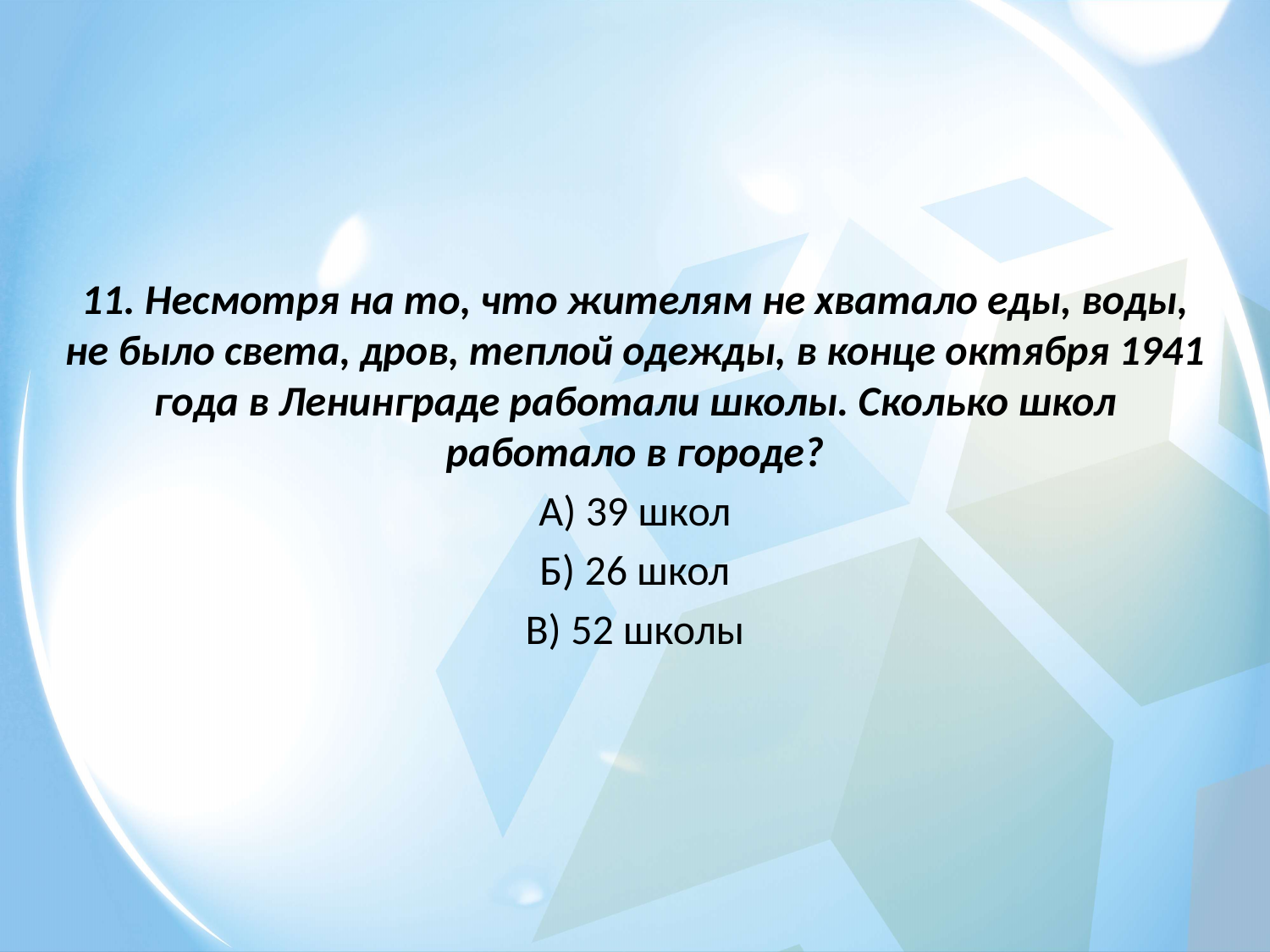

11. Несмотря на то, что жителям не хватало еды, воды, не было света, дров, теплой одежды, в конце октября 1941 года в Ленинграде работали школы. Сколько школ работало в городе?
А) 39 школ
Б) 26 школ
В) 52 школы